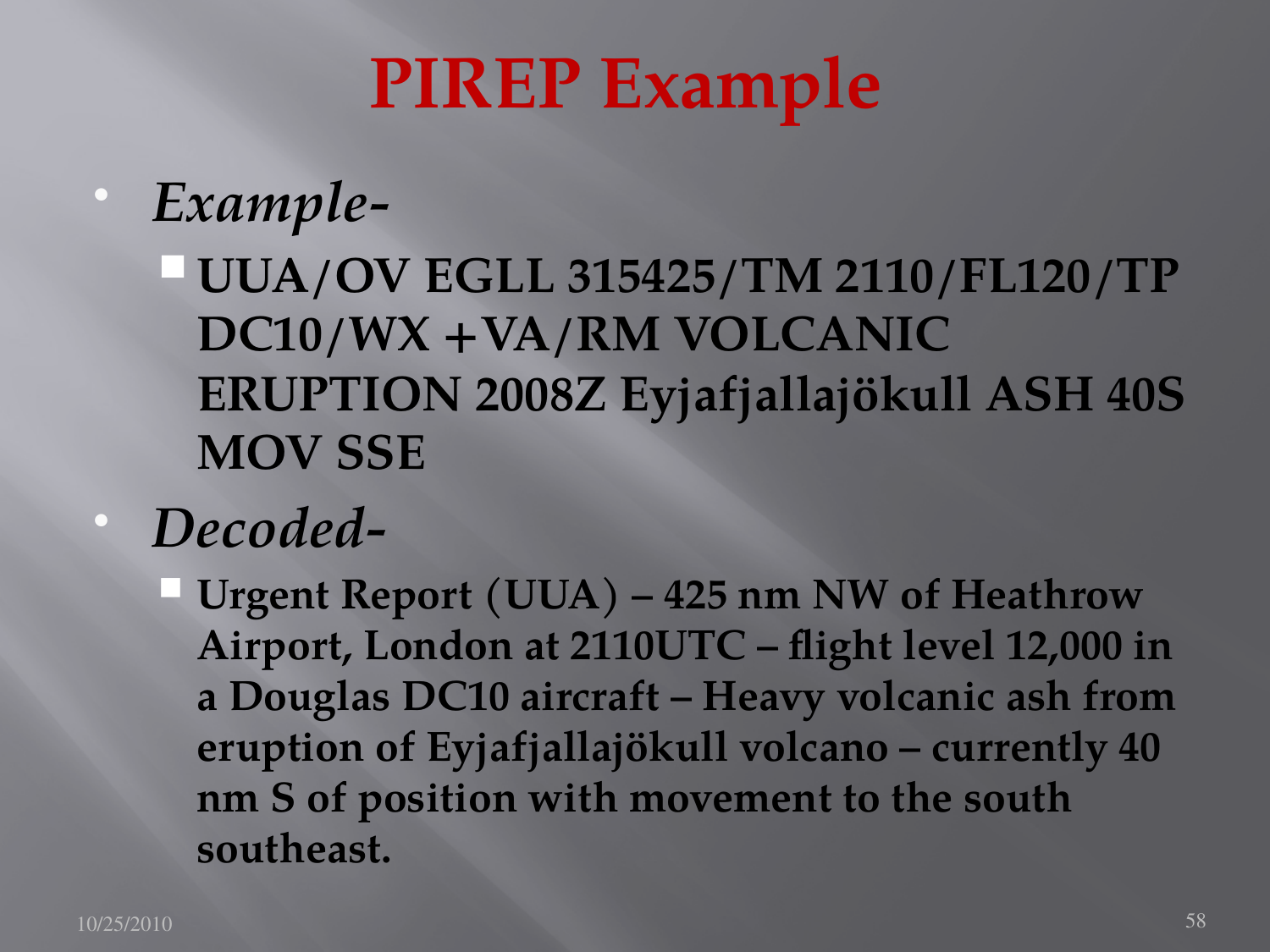

# PIREP Example
Example-
UUA/OV EGLL 315425/TM 2110/FL120/TP DC10/WX +VA/RM VOLCANIC ERUPTION 2008Z Eyjafjallajökull ASH 40S MOV SSE
Decoded-
Urgent Report (UUA) – 425 nm NW of Heathrow Airport, London at 2110UTC – flight level 12,000 in a Douglas DC10 aircraft – Heavy volcanic ash from eruption of Eyjafjallajökull volcano – currently 40 nm S of position with movement to the south southeast.

10/25/2010
58